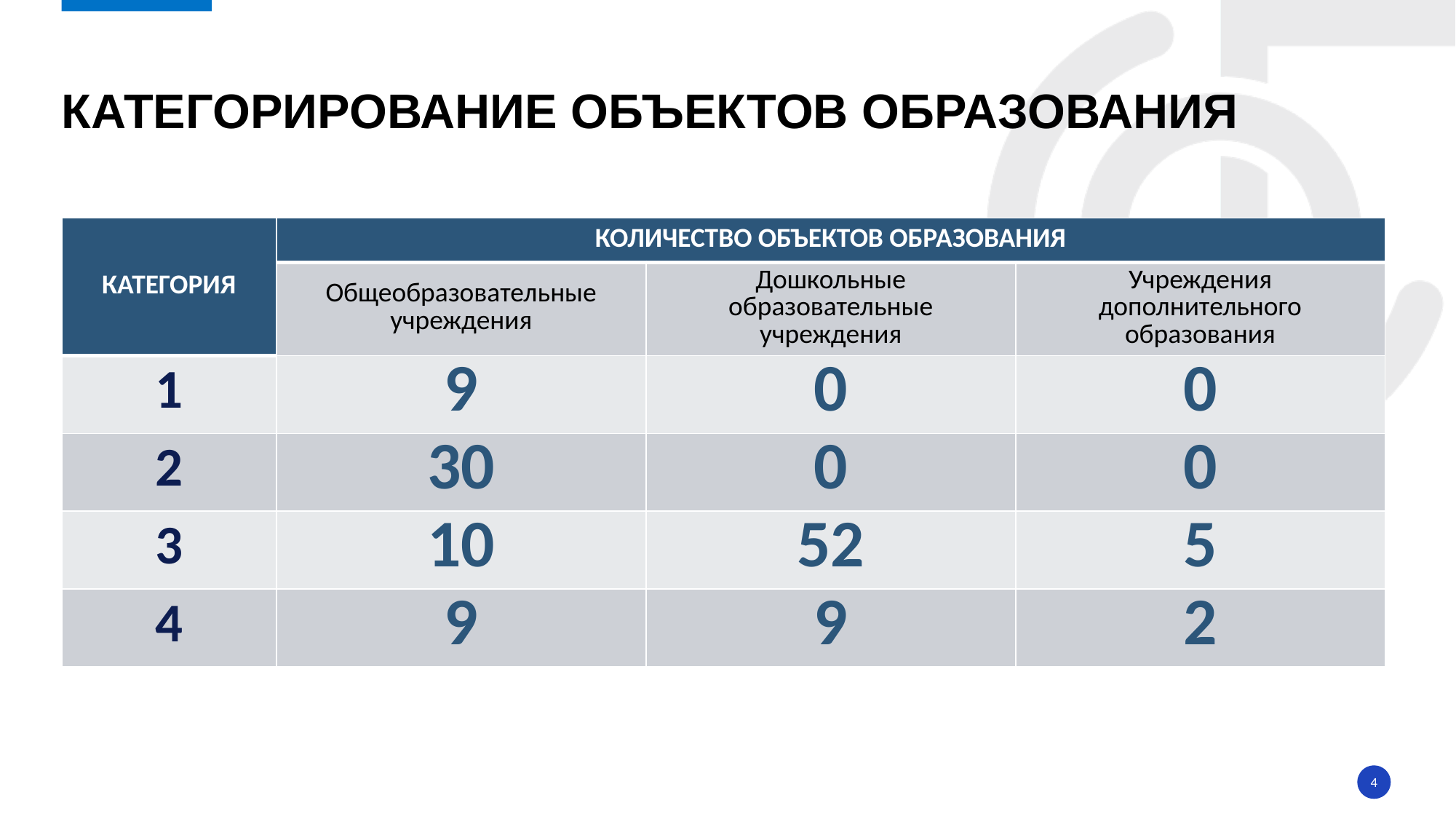

# Категорирование объектов образования
| КАТЕГОРИЯ | КОЛИЧЕСТВО ОБЪЕКТОВ ОБРАЗОВАНИЯ |  |  |
| --- | --- | --- | --- |
|  | Общеобразовательные учреждения | Дошкольные образовательные учреждения | Учреждения дополнительного образования |
| 1 | 9 | 0 | 0 |
| 2 | 30 | 0 | 0 |
| 3 | 10 | 52 | 5 |
| 4 | 9 | 9 | 2 |
4